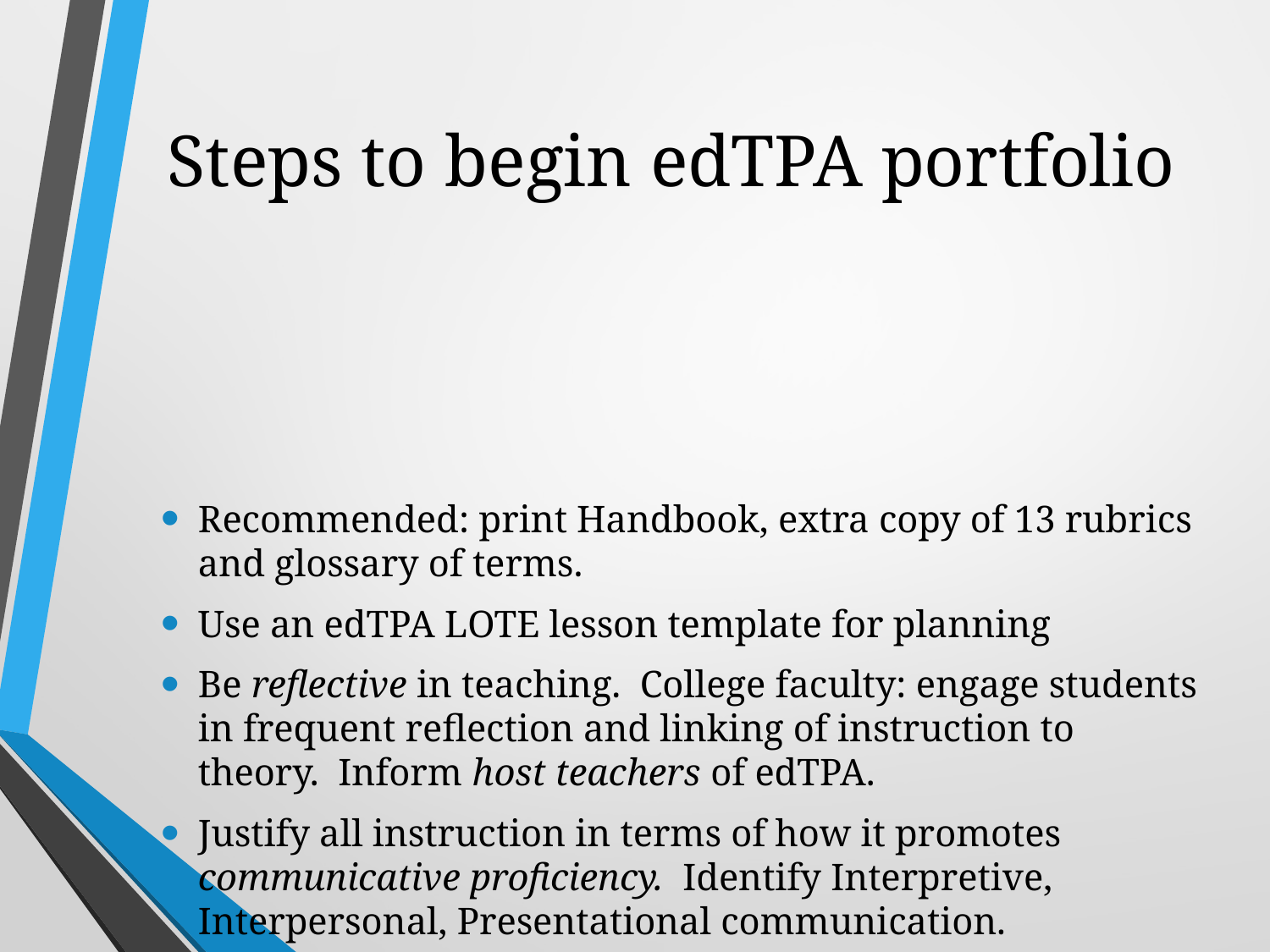

# Steps to begin edTPA portfolio
Recommended: print Handbook, extra copy of 13 rubrics and glossary of terms.
Use an edTPA LOTE lesson template for planning
Be reflective in teaching.  College faculty: engage students in frequent reflection and linking of instruction to theory.  Inform host teachers of edTPA.
Justify all instruction in terms of how it promotes communicative proficiency.  Identify Interpretive, Interpersonal, Presentational communication.